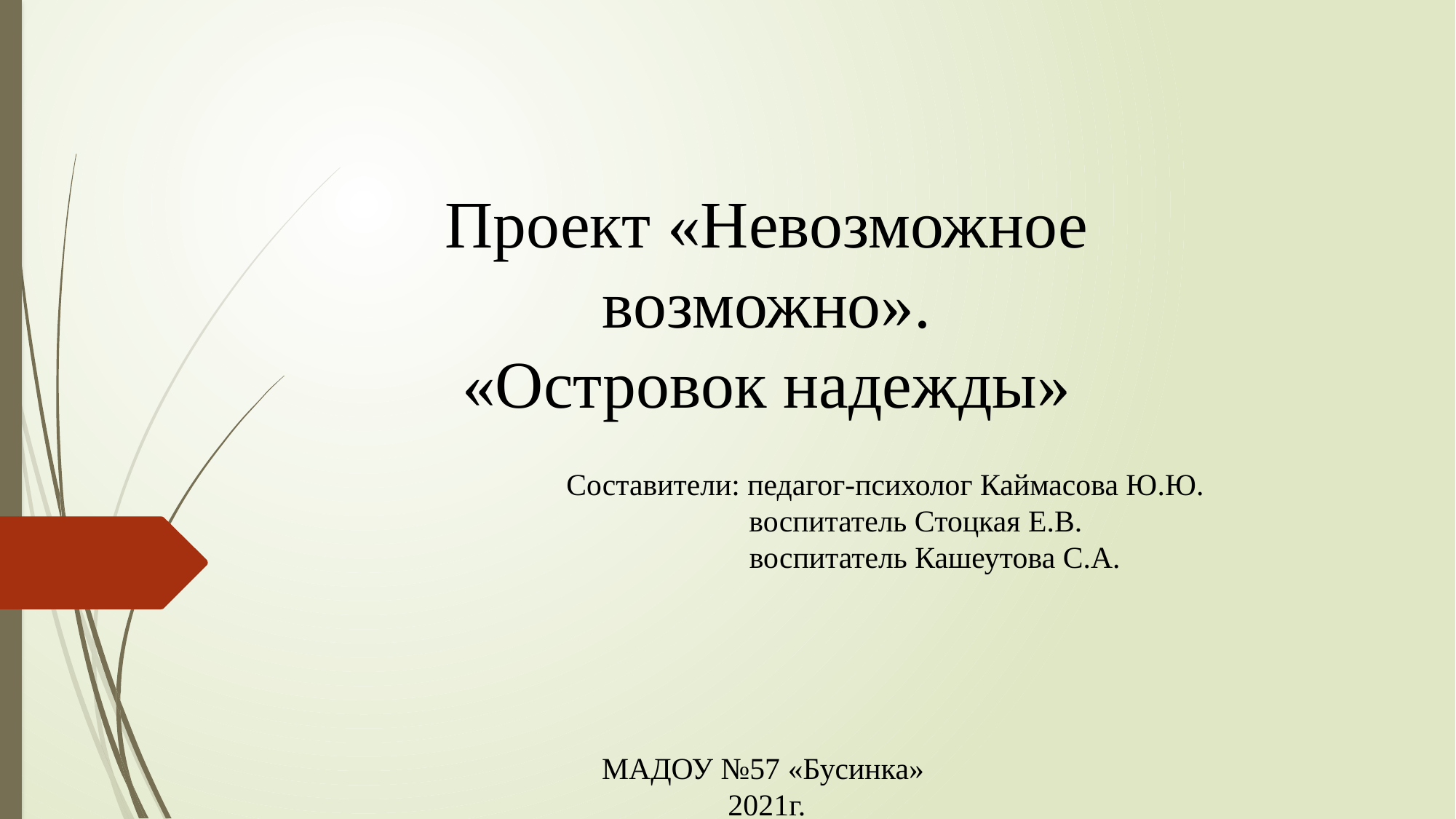

Проект «Невозможное возможно».
«Островок надежды»

                               Составители: педагог-психолог Каймасова Ю.Ю.
                                       воспитатель Стоцкая Е.В.
                                            воспитатель Кашеутова С.А.

МАДОУ №57 «Бусинка»
2021г.